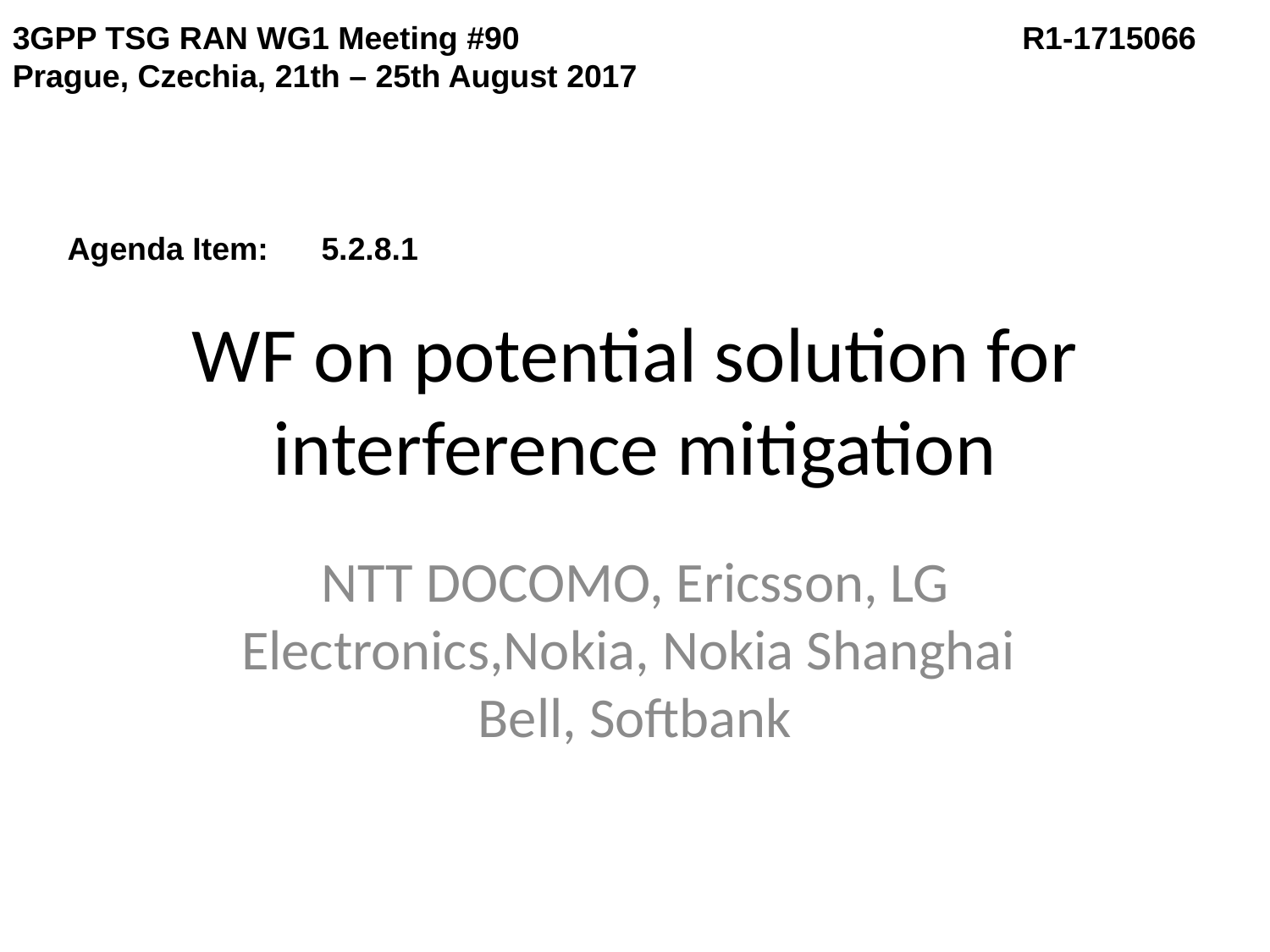

3GPP TSG RAN WG1 Meeting #90	R1-1715066
Prague, Czechia, 21th – 25th August 2017
Agenda Item:	5.2.8.1
# WF on potential solution for interference mitigation
NTT DOCOMO, Ericsson, LG Electronics,Nokia, Nokia Shanghai  Bell, Softbank